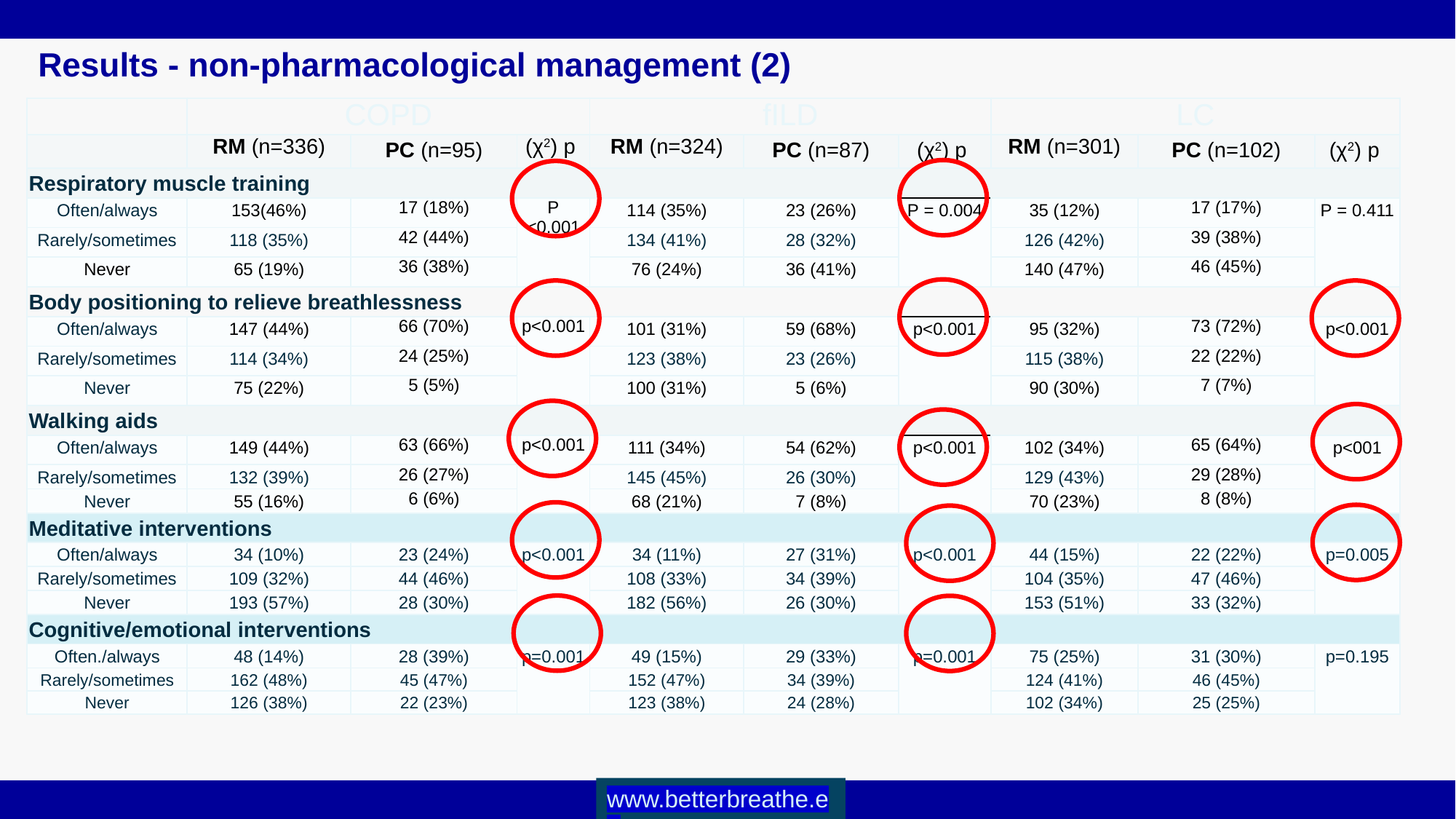

# Results - non-pharmacological management (2)
|  | COPD |  |  | fILD |  | LC | LC |  |  |
| --- | --- | --- | --- | --- | --- | --- | --- | --- | --- |
|  | RM (n=336) | PC (n=95) | (χ2) p | RM (n=324) | PC (n=87) | (χ2) p | RM (n=301) | PC (n=102) | (χ2) p |
| Respiratory muscle training |  |  |  |  |  |  |  |  |  |
| Often/always | 153(46%) | 17 (18%) | P <0.001 | 114 (35%) | 23 (26%) | P = 0.004 | 35 (12%) | 17 (17%) | P = 0.411 |
| Rarely/sometimes | 118 (35%) | 42 (44%) |  | 134 (41%) | 28 (32%) |  | 126 (42%) | 39 (38%) |  |
| Never | 65 (19%) | 36 (38%) |  | 76 (24%) | 36 (41%) | 71 (24%) | 140 (47%) | 46 (45%) |  |
| Body positioning to relieve breathlessness |  |  |  |  |  |  |  |  |  |
| Often/always | 147 (44%) | 66 (70%) | p<0.001 | 101 (31%) | 59 (68%) | p<0.001 | 95 (32%) | 73 (72%) | p<0.001 |
| Rarely/sometimes | 114 (34%) | 24 (25%) |  | 123 (38%) | 23 (26%) |  | 115 (38%) | 22 (22%) |  |
| Never | 75 (22%) | 5 (5%) |  | 100 (31%) | 5 (6%) | 90 (30%) | 90 (30%) | 7 (7%) |  |
| Walking aids |  |  |  |  |  |  |  |  |  |
| Often/always | 149 (44%) | 63 (66%) | p<0.001 | 111 (34%) | 54 (62%) | p<0.001 | 102 (34%) | 65 (64%) | p<001 |
| Rarely/sometimes | 132 (39%) | 26 (27%) |  | 145 (45%) | 26 (30%) |  | 129 (43%) | 29 (28%) |  |
| Never | 55 (16%) | 6 (6%) |  | 68 (21%) | 7 (8%) | 70 (23%) | 70 (23%) | 8 (8%) |  |
| Meditative interventions |  |  |  |  |  |  |  |  |  |
| Often/always | 34 (10%) | 23 (24%) | p<0.001 | 34 (11%) | 27 (31%) | p<0.001 | 44 (15%) | 22 (22%) | p=0.005 |
| Rarely/sometimes | 109 (32%) | 44 (46%) |  | 108 (33%) | 34 (39%) |  | 104 (35%) | 47 (46%) |  |
| Never | 193 (57%) | 28 (30%) |  | 182 (56%) | 26 (30%) |  | 153 (51%) | 33 (32%) |  |
| Cognitive/emotional interventions |  |  |  |  |  |  |  |  |  |
| Often./always | 48 (14%) | 28 (39%) | p=0.001 | 49 (15%) | 29 (33%) | p=0.001 | 75 (25%) | 31 (30%) | p=0.195 |
| Rarely/sometimes | 162 (48%) | 45 (47%) |  | 152 (47%) | 34 (39%) |  | 124 (41%) | 46 (45%) |  |
| Never | 126 (38%) | 22 (23%) |  | 123 (38%) | 24 (28%) |  | 102 (34%) | 25 (25%) |  |

Table 3: Use of non-pharmacological strategies compared between respiratory and palliative care physicians

www.betterbreathe.eu